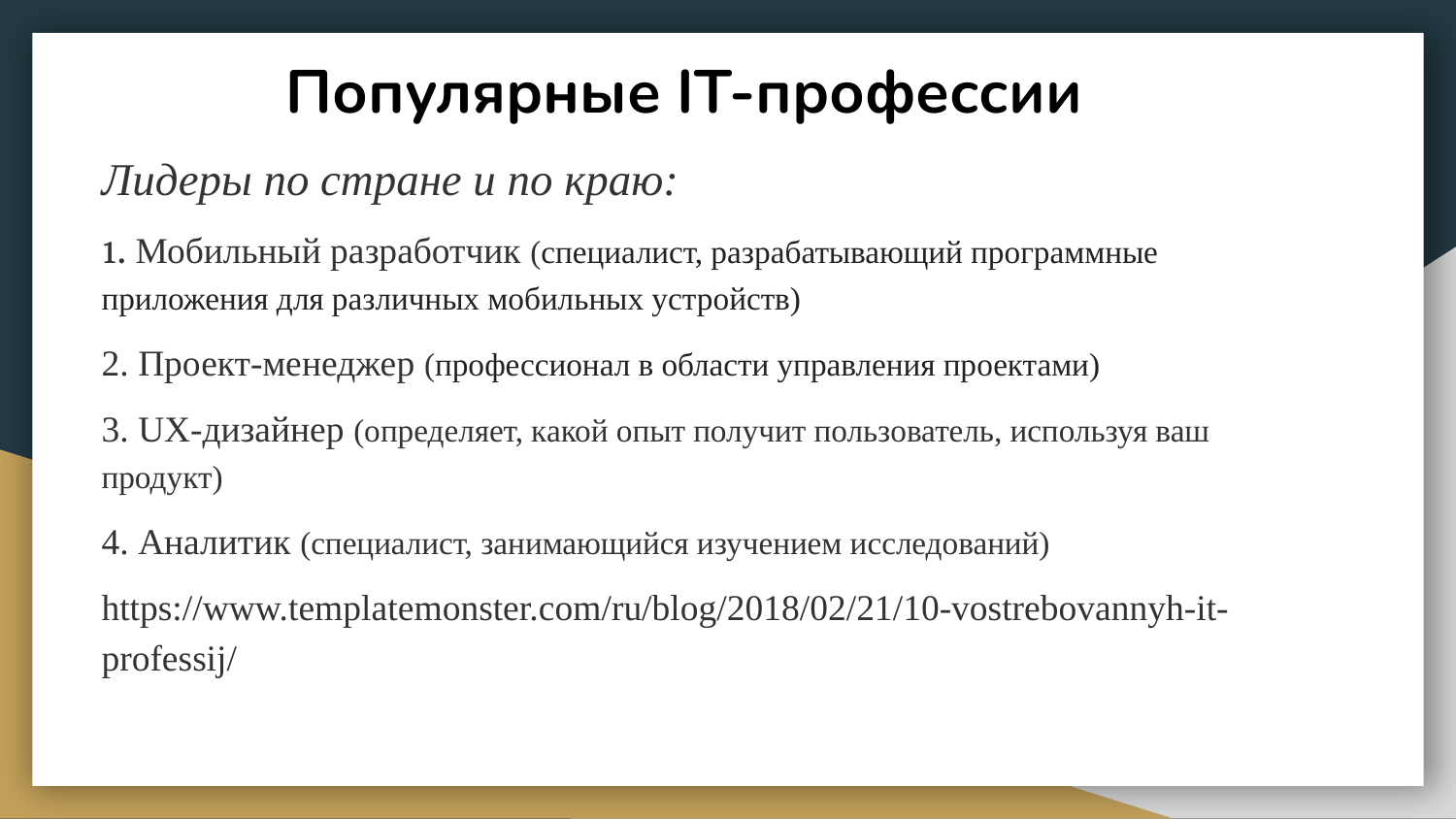

# Популярные IT-профессии
Лидеры по стране и по краю:
1. Мобильный разработчик (специалист, разрабатывающий программные приложения для различных мобильных устройств)
2. Проект-менеджер (профессионал в области управления проектами)
3. UX-дизайнер (определяет, какой опыт получит пользователь, используя ваш продукт)
4. Аналитик (специалист, занимающийся изучением исследований)
https://www.templatemonster.com/ru/blog/2018/02/21/10-vostrebovannyh-it-professij/